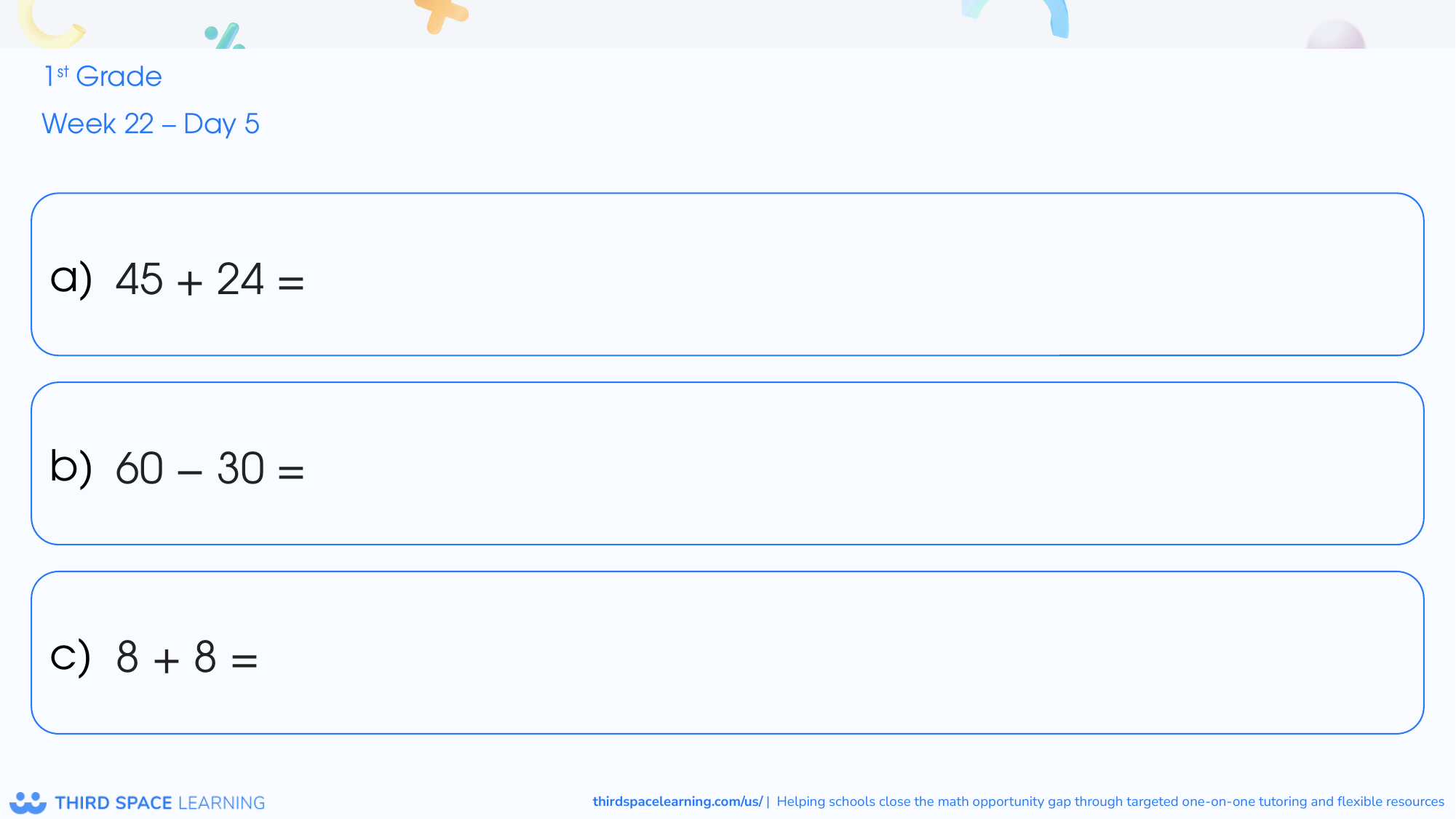

1st Grade
Week 22 – Day 5
45 + 24 =
60 − 30 =
8 + 8 =